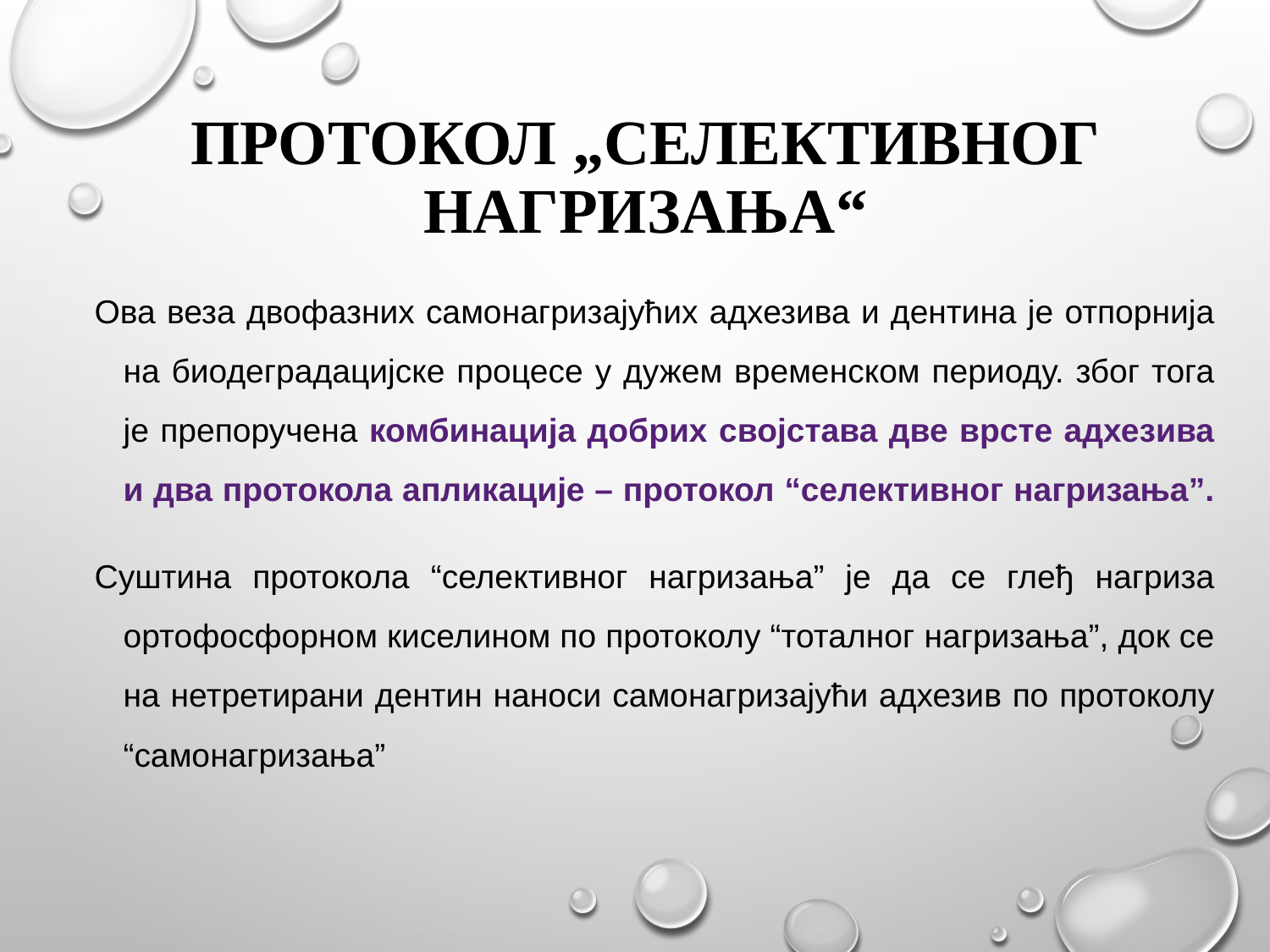

# Протокол „Селективног нагризања“
Ова веза двофазних самонагризајућих адхезива и дентина је отпорнија на биодеградацијске процесе у дужем временском периоду. због тога је препоручена комбинација добрих својстава две врсте адхезива и два протокола апликације – протокол “селективног нагризања”.
Суштина протокола “селективног нагризања” је да се глеђ нагриза ортофосфорном киселином по протоколу “тоталног нагризања”, док се на нетретирани дентин наноси самонагризајући адхезив по протоколу “самонагризања”